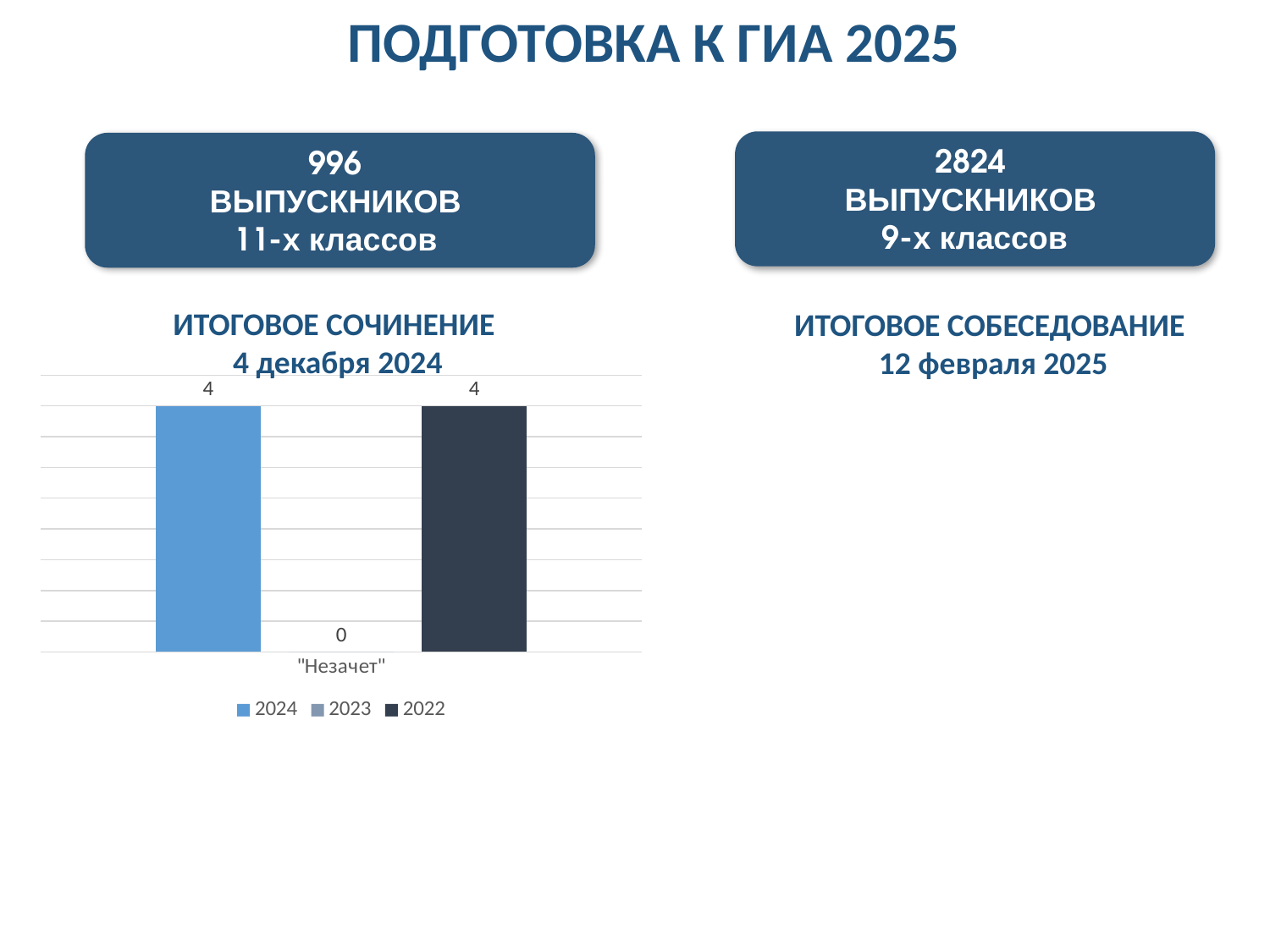

ПОДГОТОВКА К ГИА 2025
2824
ВЫПУСКНИКОВ
9-х классов
996
ВЫПУСКНИКОВ
11-х классов
ИТОГОВОЕ СОЧИНЕНИЕ
4 декабря 2024
ИТОГОВОЕ СОБЕСЕДОВАНИЕ
12 февраля 2025

### Chart

| Category | 2024 | 2023 | 2022 |
|---|---|---|---|
| "Незачет" | 4.0 | 0.0 | 4.0 |